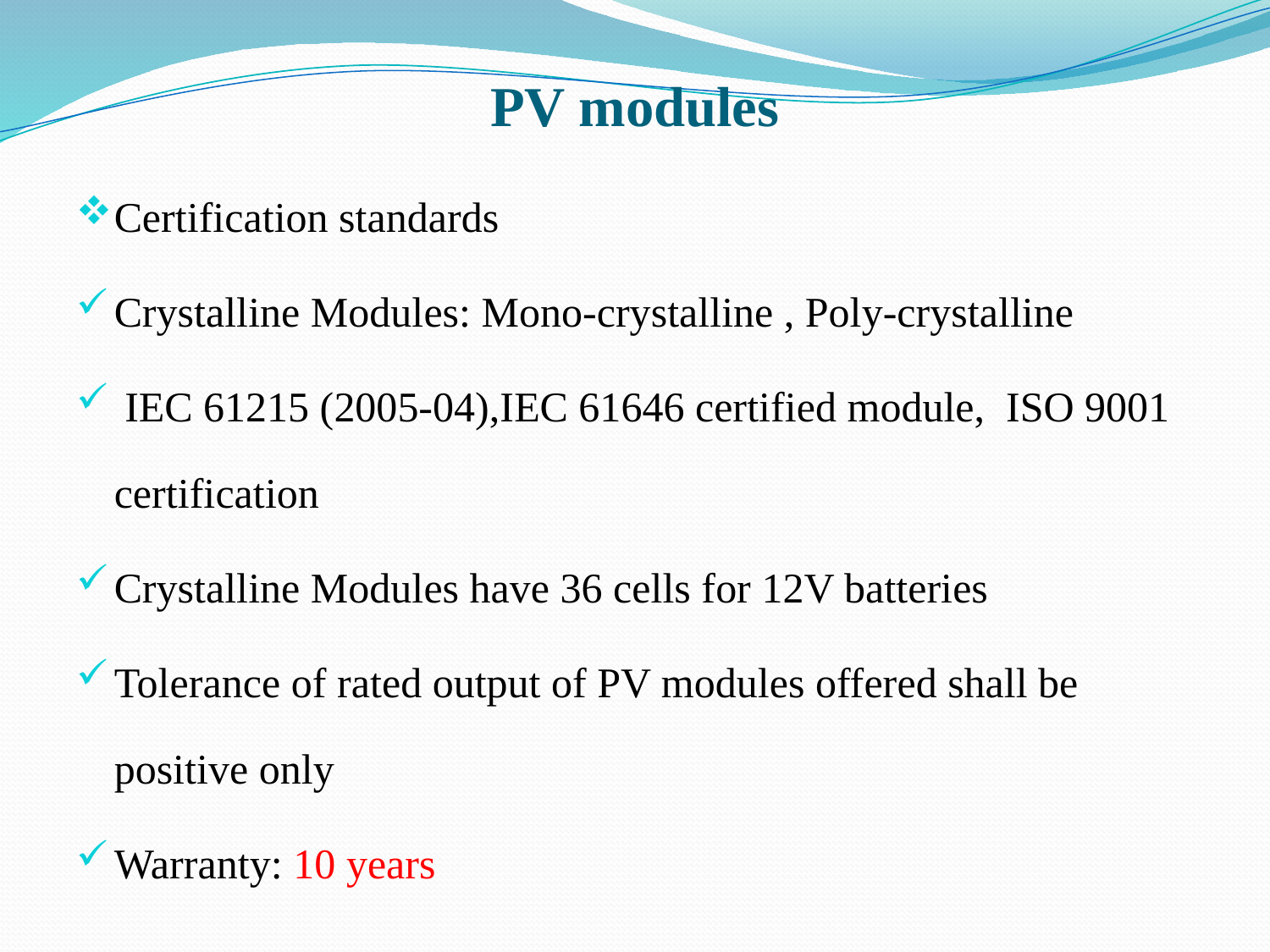

# PV modules
Certification standards
Crystalline Modules: Mono-crystalline , Poly-crystalline
 IEC 61215 (2005-04),IEC 61646 certified module,  ISO 9001 certification
Crystalline Modules have 36 cells for 12V batteries
Tolerance of rated output of PV modules offered shall be positive only
Warranty: 10 years